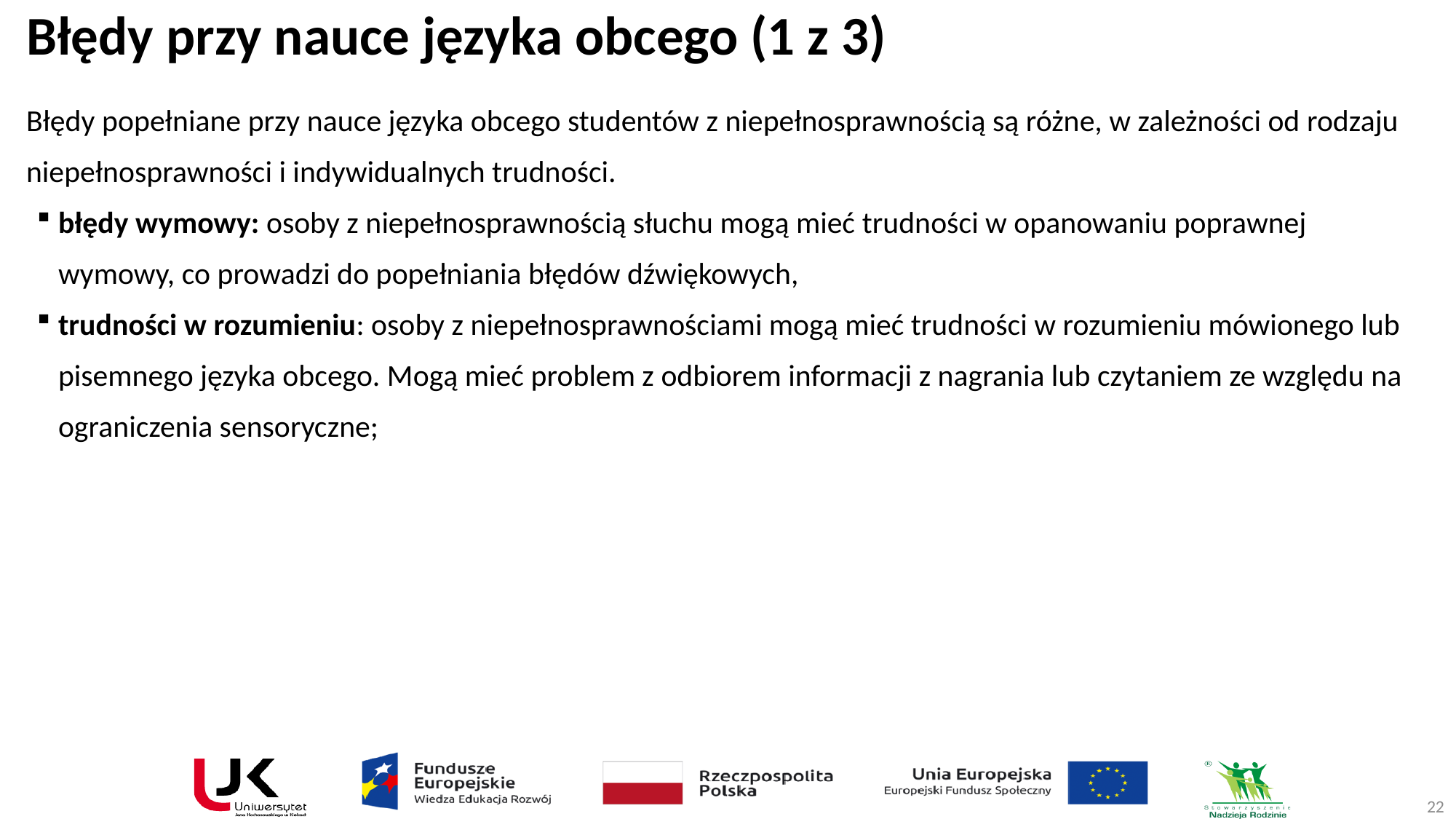

# Błędy przy nauce języka obcego (1 z 3)

Błędy popełniane przy nauce języka obcego studentów z niepełnosprawnością są różne, w zależności od rodzaju niepełnosprawności i indywidualnych trudności.
błędy wymowy: osoby z niepełnosprawnością słuchu mogą mieć trudności w opanowaniu poprawnej wymowy, co prowadzi do popełniania błędów dźwiękowych,
trudności w rozumieniu: osoby z niepełnosprawnościami mogą mieć trudności w rozumieniu mówionego lub pisemnego języka obcego. Mogą mieć problem z odbiorem informacji z nagrania lub czytaniem ze względu na ograniczenia sensoryczne;
22